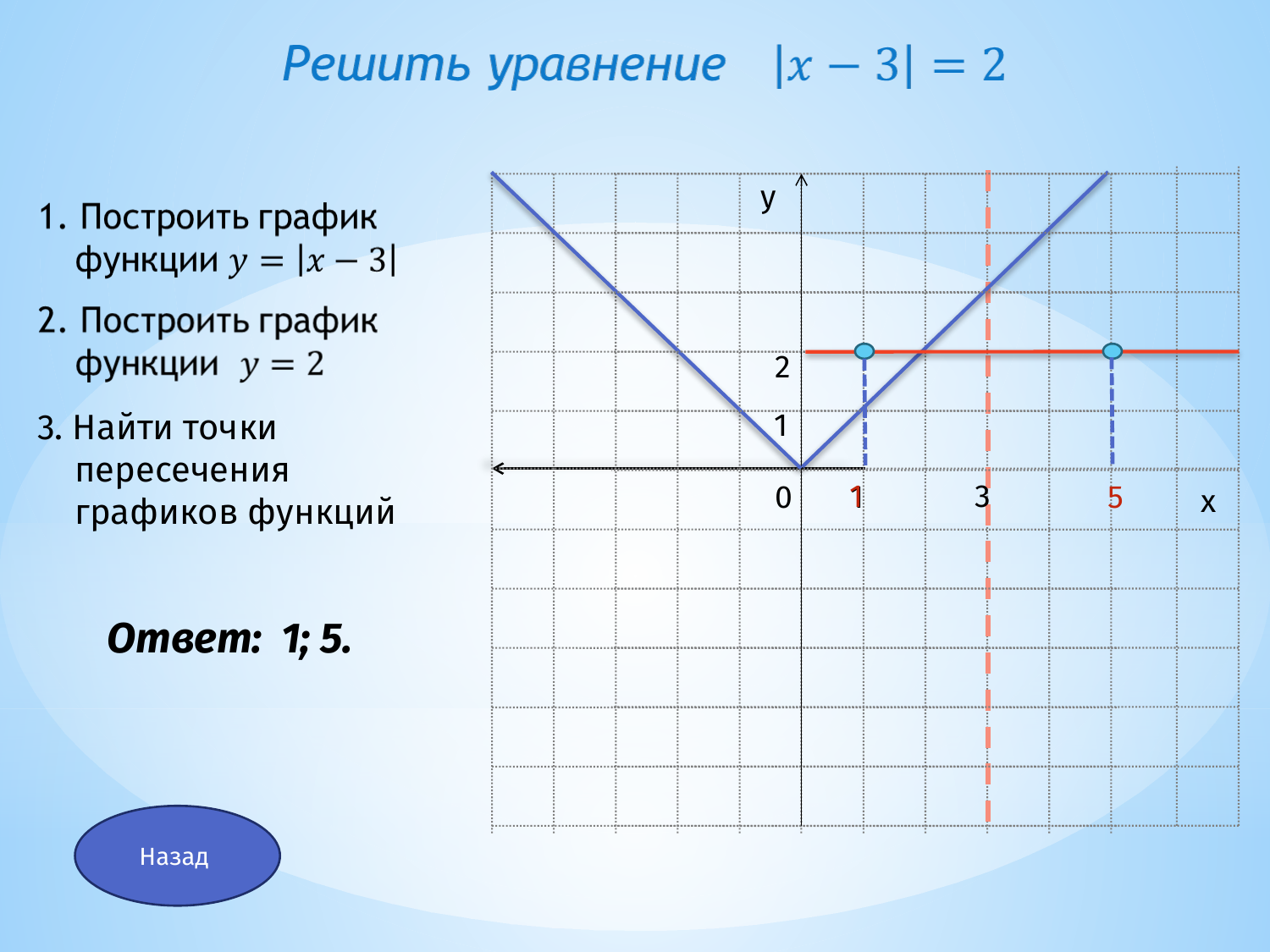

y

1
0
1
х

2

3. Найти точки пересечения графиков функций
1
3
5

Ответ:  1; 5.
Назад